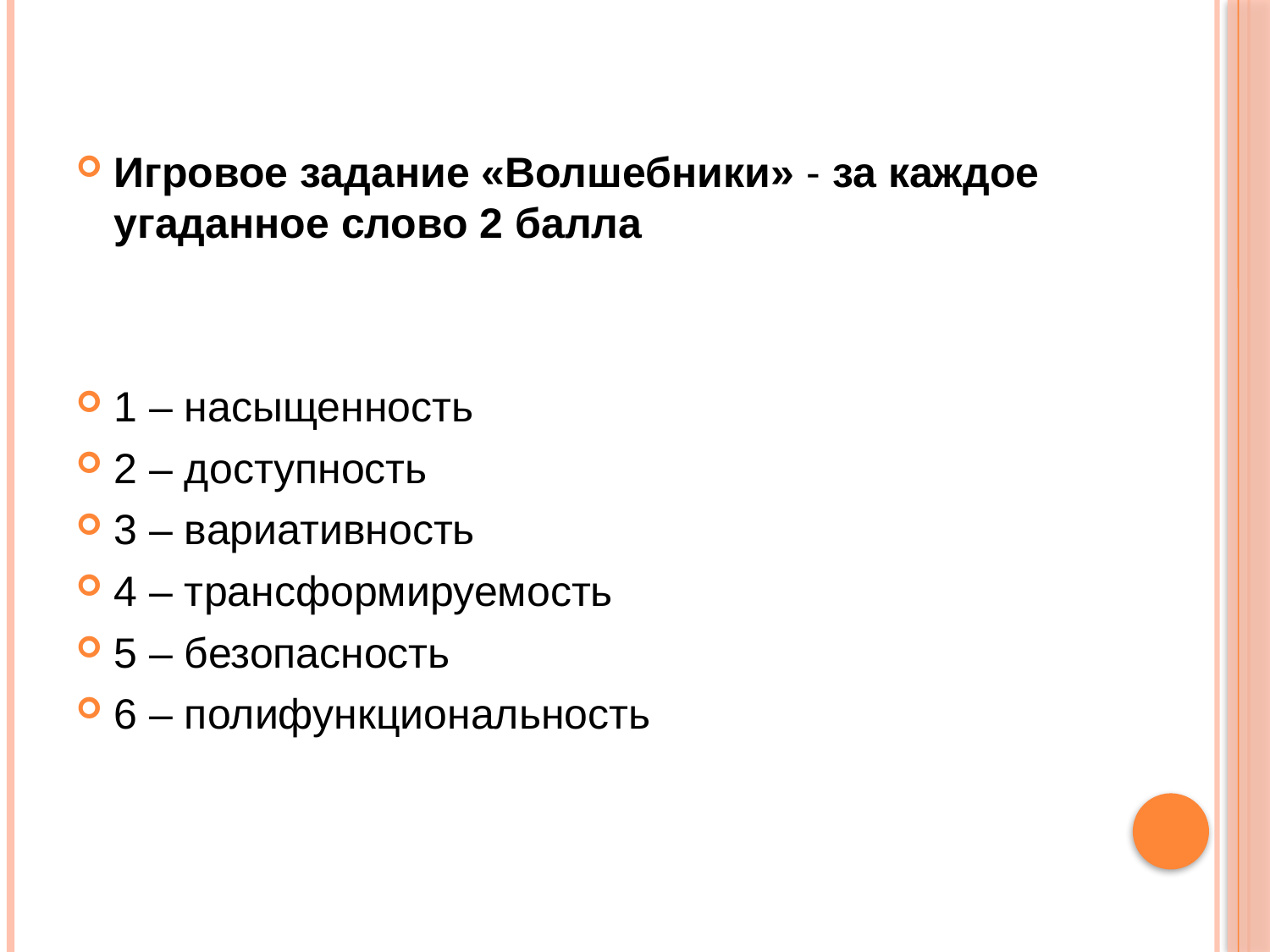

#
Игровое задание «Волшебники» - за каждое угаданное слово 2 балла

1 – насыщенность
2 – доступность
3 – вариативность
4 – трансформируемость
5 – безопасность
6 – полифункциональность